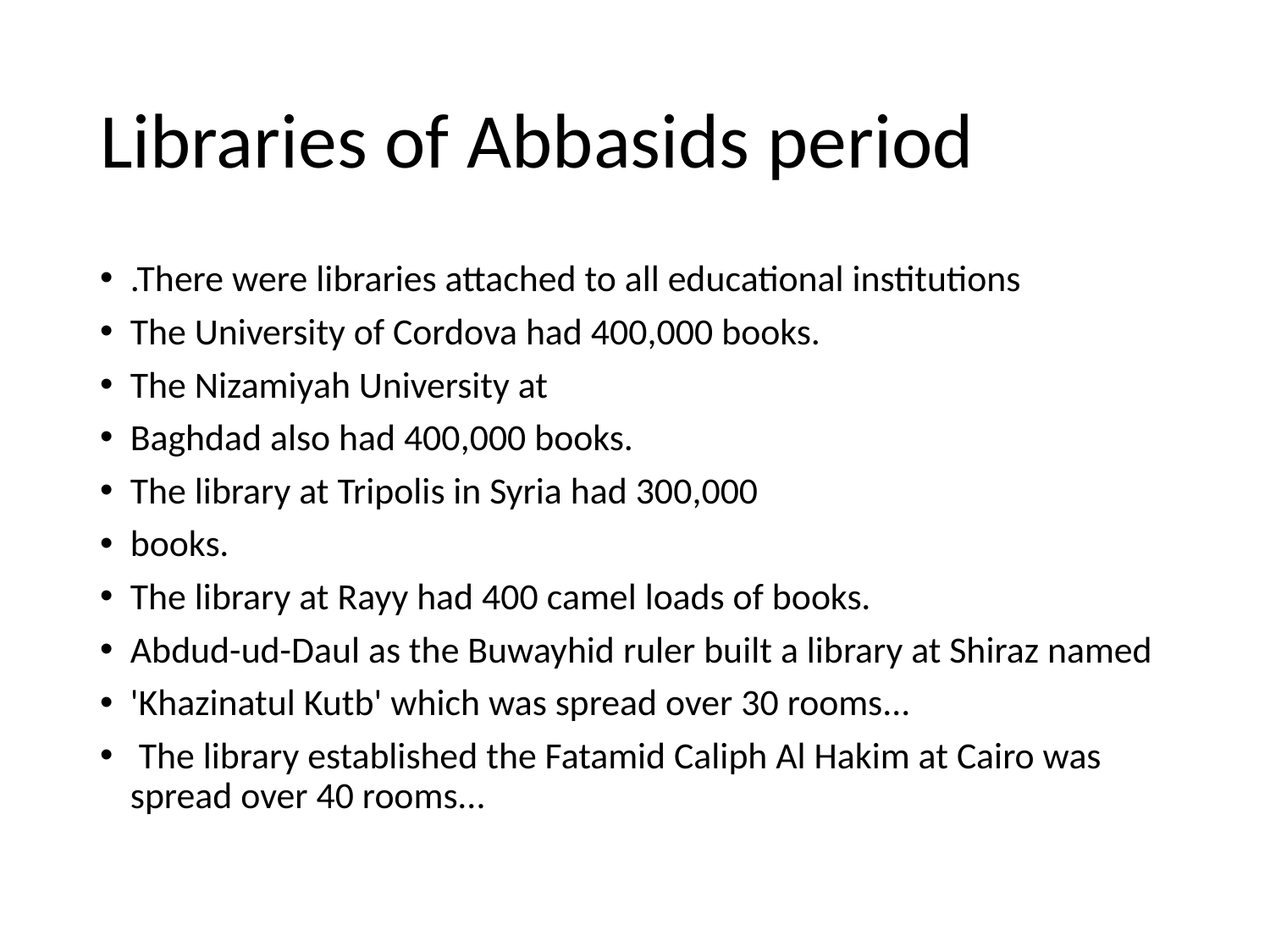

# Libraries of Abbasids period
.There were libraries attached to all educational institutions
The University of Cordova had 400,000 books.
The Nizamiyah University at
Baghdad also had 400,000 books.
The library at Tripolis in Syria had 300,000
books.
The library at Rayy had 400 camel loads of books.
Abdud-ud-Daul as the Buwayhid ruler built a library at Shiraz named
'Khazinatul Kutb' which was spread over 30 rooms...
 The library established the Fatamid Caliph Al Hakim at Cairo was spread over 40 rooms...